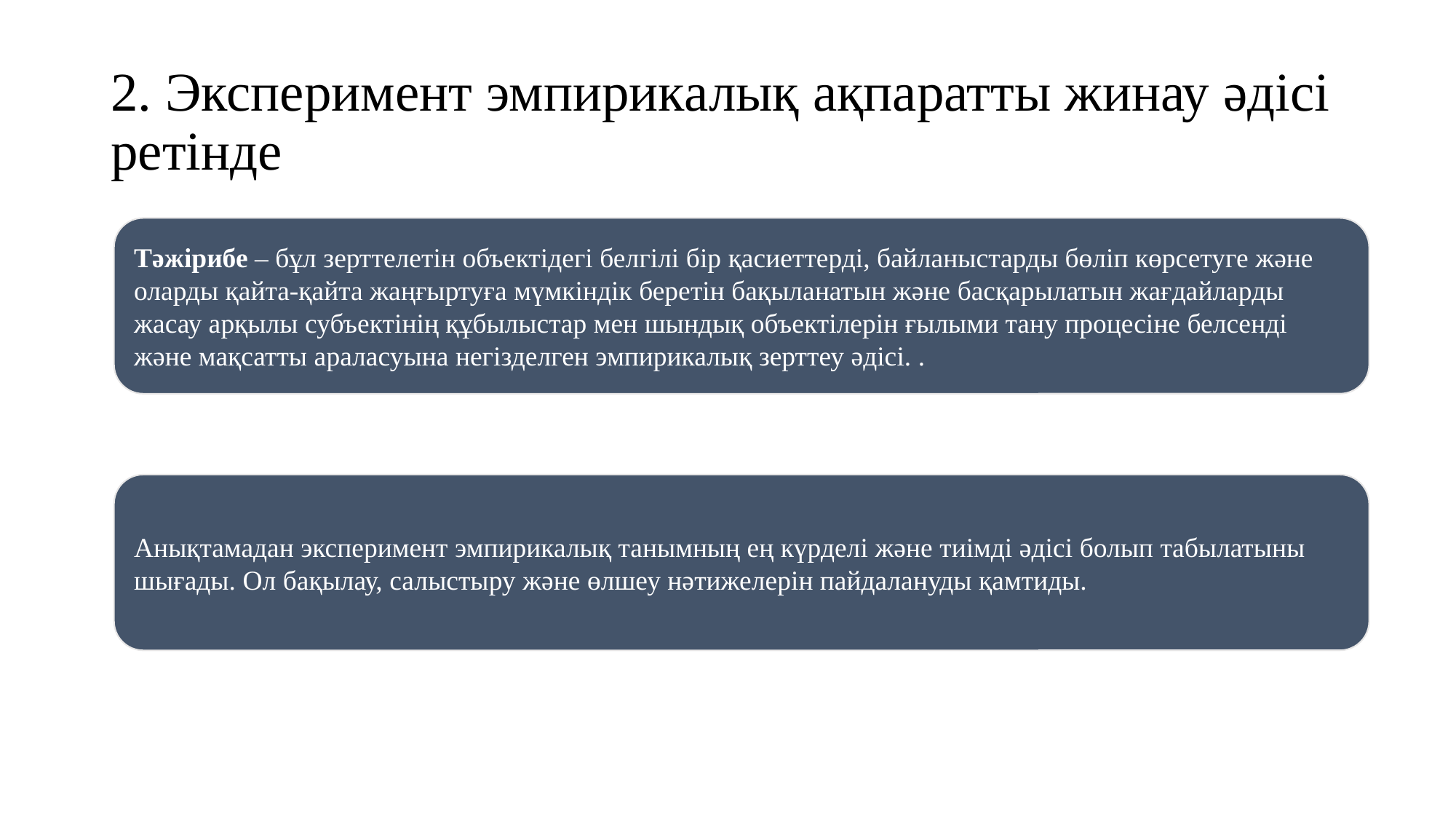

# 2. Эксперимент эмпирикалық ақпаратты жинау әдісі ретінде
Тәжірибе – бұл зерттелетін объектідегі белгілі бір қасиеттерді, байланыстарды бөліп көрсетуге және оларды қайта-қайта жаңғыртуға мүмкіндік беретін бақыланатын және басқарылатын жағдайларды жасау арқылы субъектінің құбылыстар мен шындық объектілерін ғылыми тану процесіне белсенді және мақсатты араласуына негізделген эмпирикалық зерттеу әдісі. .
Анықтамадан эксперимент эмпирикалық танымның ең күрделі және тиімді әдісі болып табылатыны шығады. Ол бақылау, салыстыру және өлшеу нәтижелерін пайдалануды қамтиды.